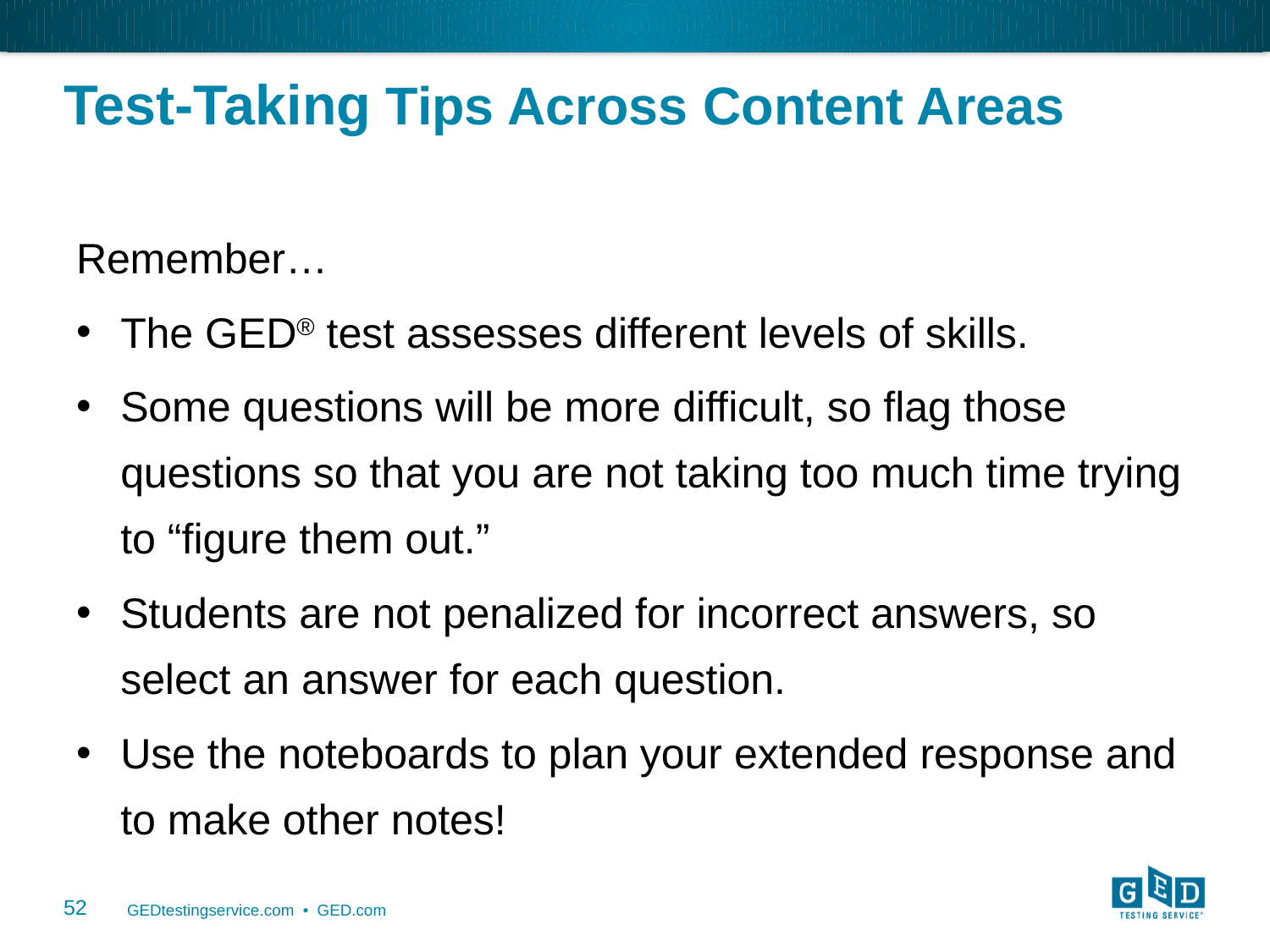

# Test-Taking Tips Across Content Areas
Remember…
The GED® test assesses different levels of skills.
Some questions will be more difficult, so flag those questions so that you are not taking too much time trying to “figure them out.”
Students are not penalized for incorrect answers, so select an answer for each question.
Use the noteboards to plan your extended response and to make other notes!

52